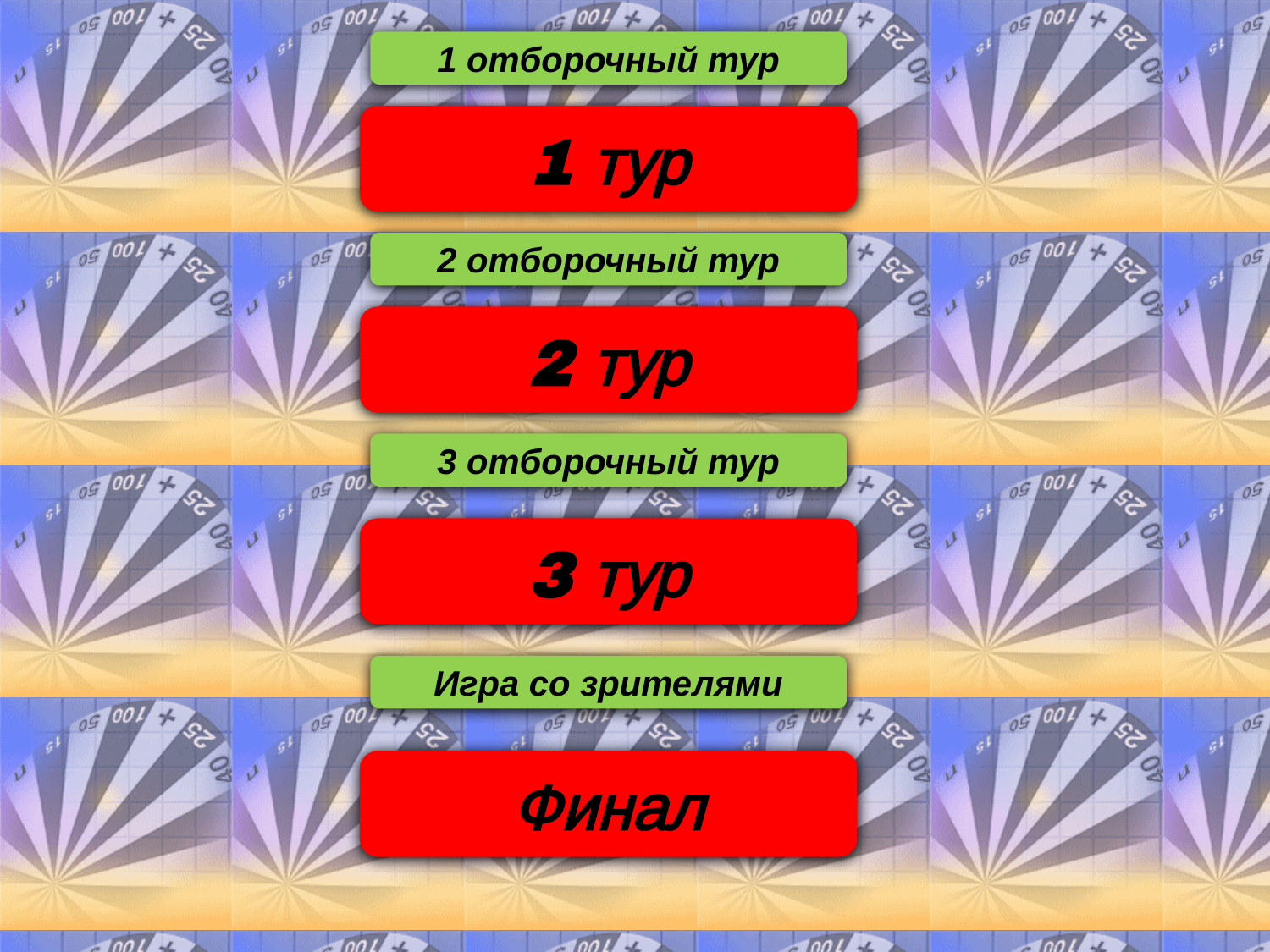

1 отборочный тур
1 тур
2 отборочный тур
2 тур
3 отборочный тур
3 тур
Игра со зрителями
Финал